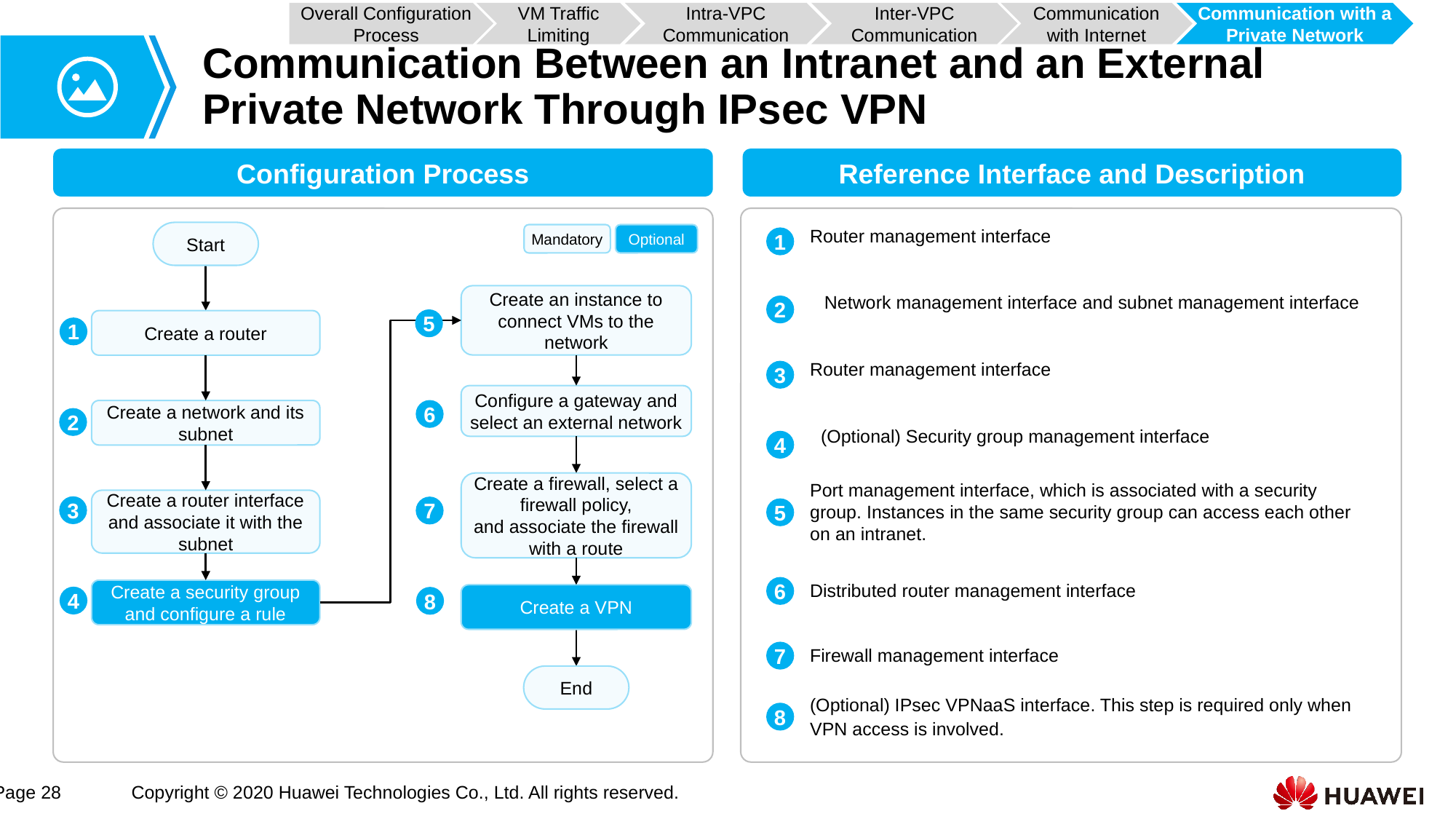

Overall Configuration Process
VM Traffic Limiting
Intra-VPC Communication
Inter-VPC Communication
Communication with Internet
Communication with a Private Network
# Communication Between an Intranet and an External Private Network Through IPsec VPN
Configuration Process
Reference Interface and Description

Router management interface
Start
Mandatory
Optional
1
Create an instance to connect VMs to the network
Network management interface and subnet management interface
2
5
Create a router
1
Router management interface
3
Configure a gateway and select an external network
6
Create a network and its subnet
2
(Optional) Security group management interface
4
Create a firewall, select a firewall policy,
and associate the firewall with a route
Port management interface, which is associated with a security group. Instances in the same security group can access each other on an intranet.
Create a router interface and associate it with the subnet
3
7
5
Distributed router management interface
6
Create a security group and configure a rule
Create a VPN
4
8
Firewall management interface
7
End
(Optional) IPsec VPNaaS interface. This step is required only when VPN access is involved.
8